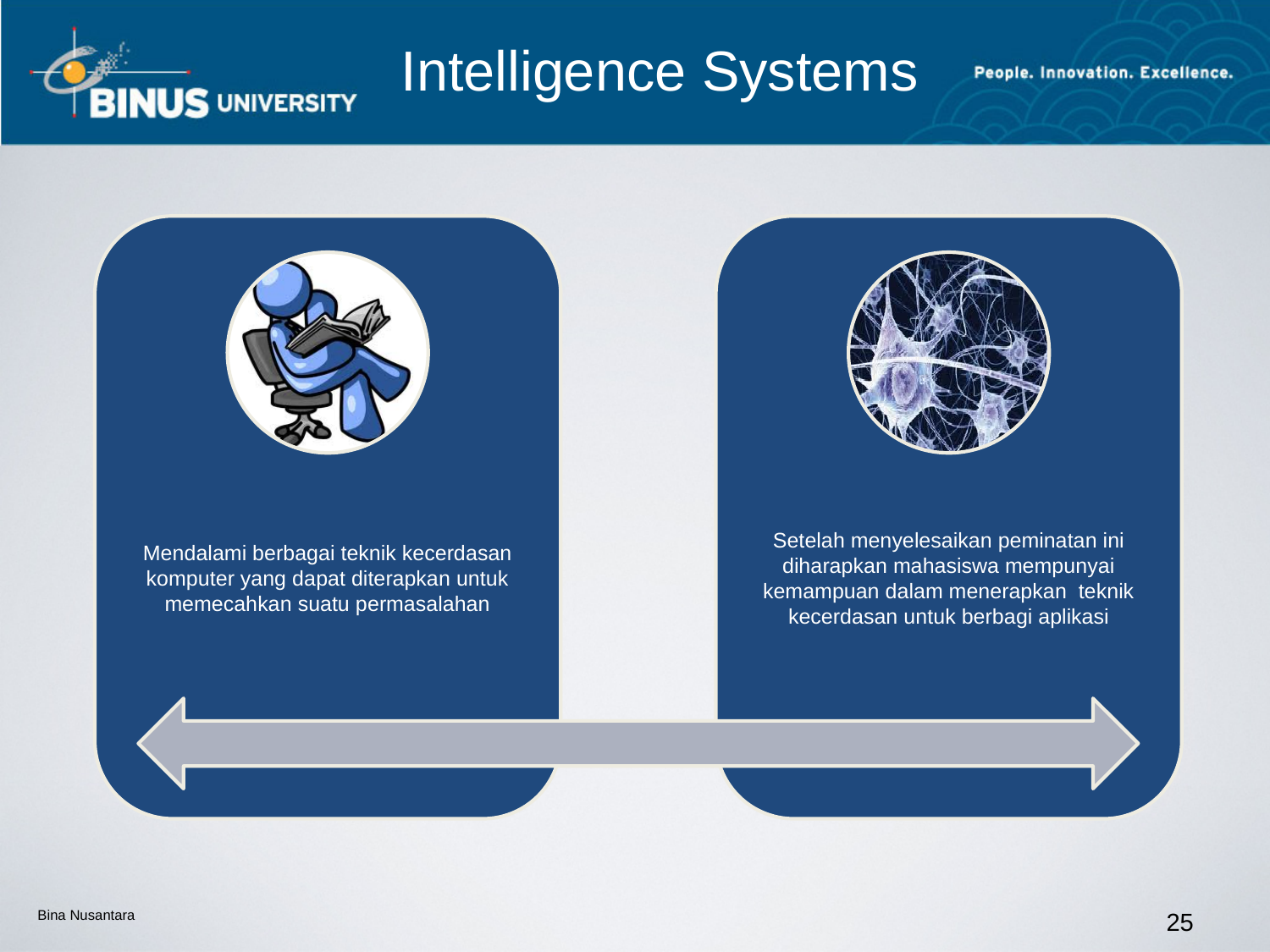

# Intelligence Systems
Mendalami berbagai teknik kecerdasan komputer yang dapat diterapkan untuk memecahkan suatu permasalahan
Setelah menyelesaikan peminatan ini diharapkan mahasiswa mempunyai kemampuan dalam menerapkan  teknik kecerdasan untuk berbagi aplikasi
Bina Nusantara
25